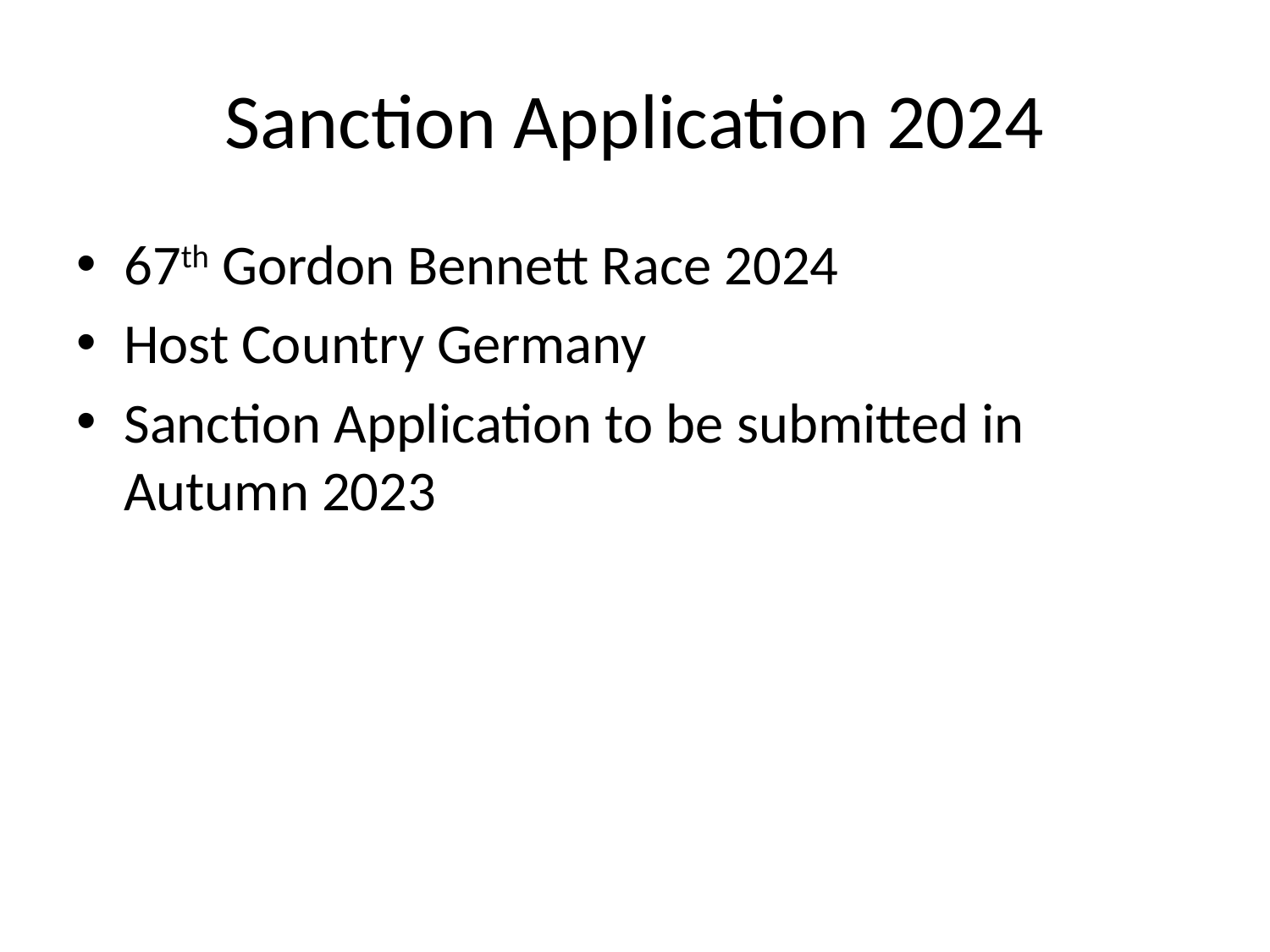

# Sanction Application 2024
67th Gordon Bennett Race 2024
Host Country Germany
Sanction Application to be submitted in Autumn 2023